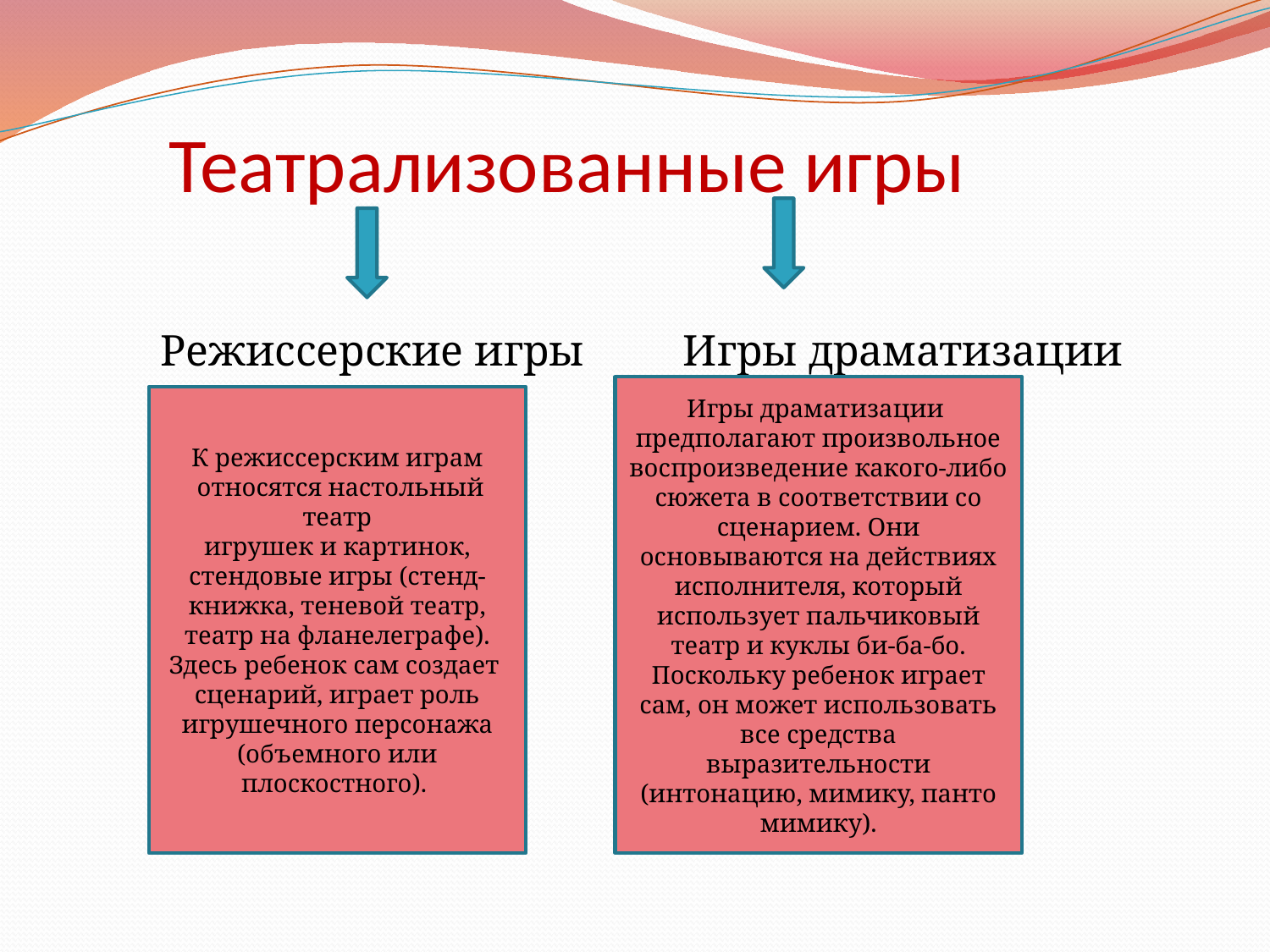

# Театрализованные игры

        Режиссерские игры         Игры драматизации
Игры драматизации
предполагают произвольное воспроизведение какого-либо сюжета в соответствии со сценарием. Они основываются на действиях исполнителя, который использует пальчиковый театр и куклы би-ба-бо. Поскольку ребенок играет сам, он может использовать все средства выразительности (интонацию, мимику, панто мимику).
К режиссерским играм
 относятся настольный
 театр
игрушек и картинок, стендовые игры (стенд-книжка, теневой театр, театр на фланелеграфе). Здесь ребенок сам создает
сценарий, играет роль игрушечного персонажа (объемного или плоскостного).